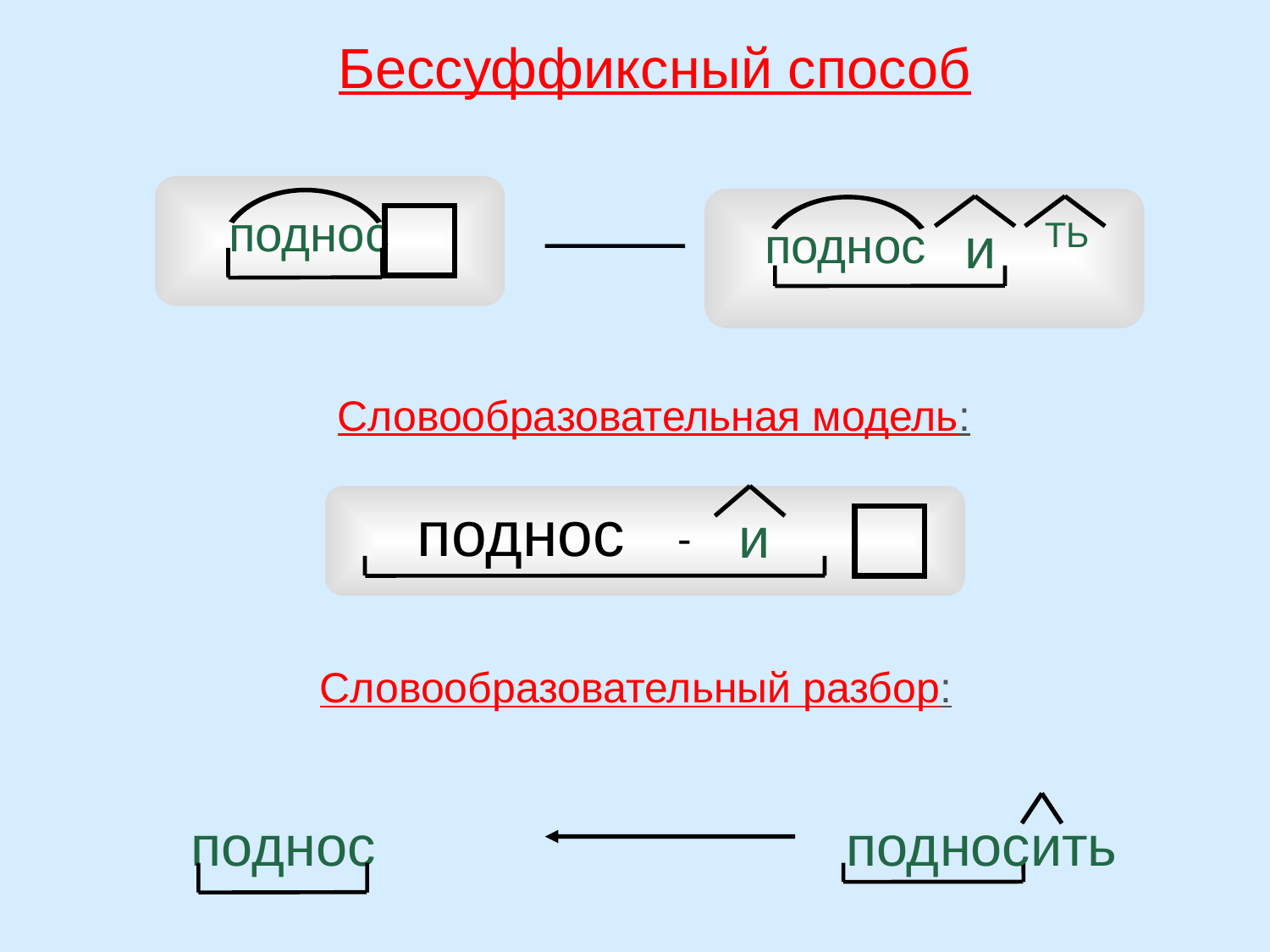

Бессуффиксный способ

поднос

  и
ТЬ
поднос

Словообразовательная модель:

  и
-

поднос

Словообразовательный разбор:

поднос
подносить